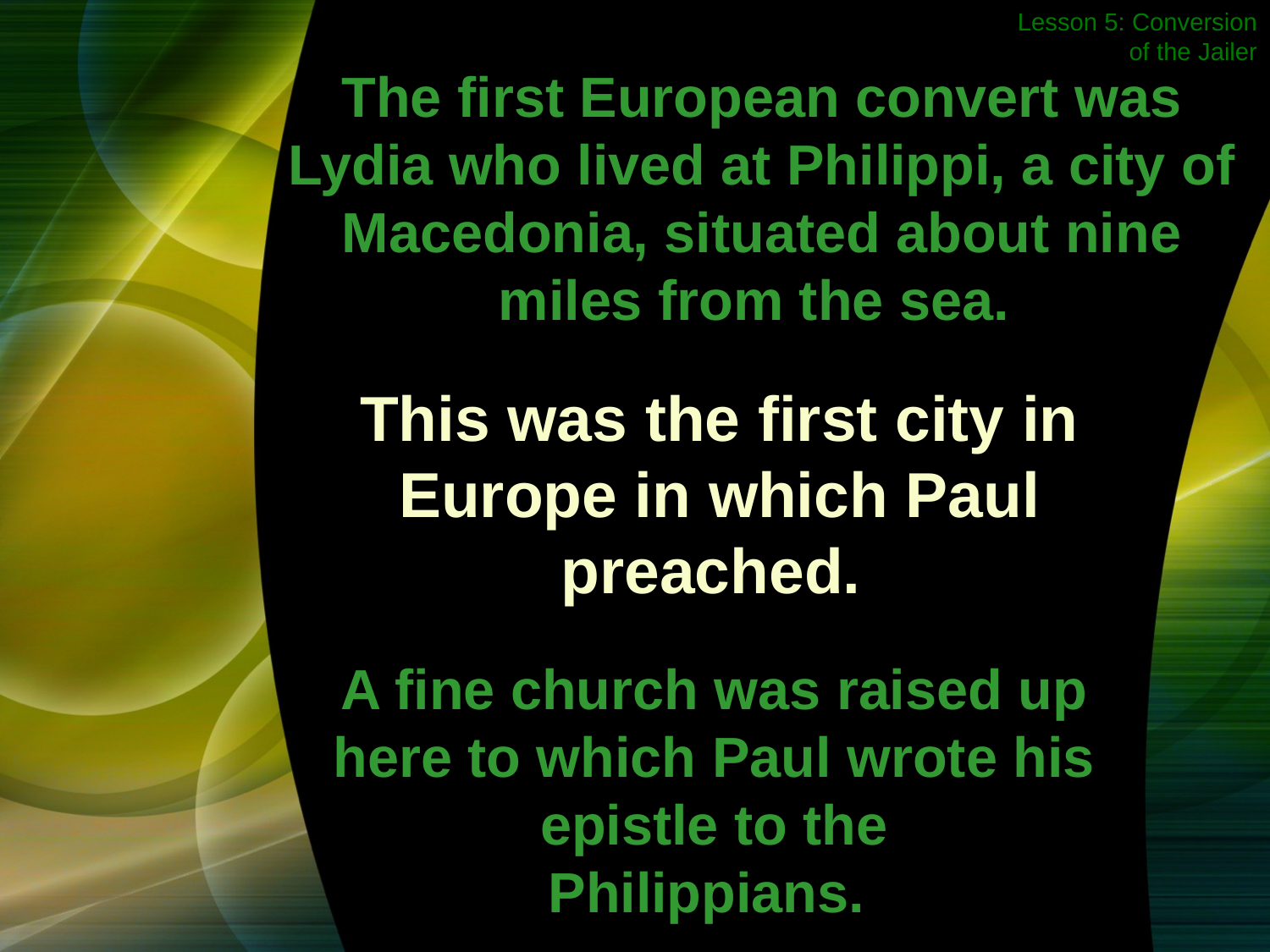

Lesson 5: Conversion of the Jailer
The first European convert was Lydia who lived at Philippi, a city of Macedonia, situated about nine miles from the sea.
This was the first city in Europe in which Paul preached.
A fine church was raised up here to which Paul wrote his epistle to the
Philippians.